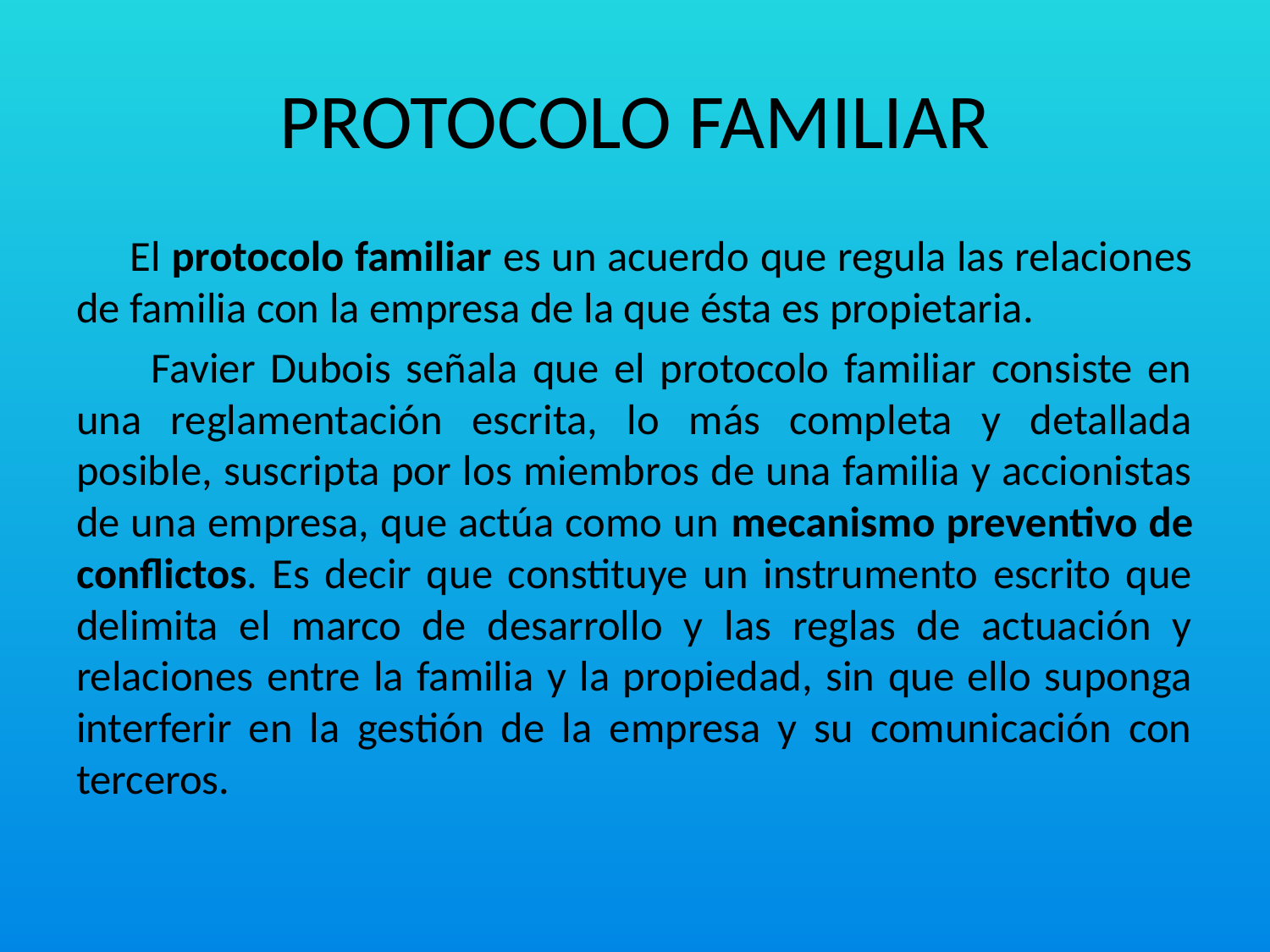

# PROTOCOLO FAMILIAR
     El protocolo familiar es un acuerdo que regula las relaciones de familia con la empresa de la que ésta es propietaria.
     Favier Dubois señala que el protocolo familiar consiste en una reglamentación escrita, lo más completa y detallada posible, suscripta por los miembros de una familia y accionistas de una empresa, que actúa como un mecanismo preventivo de conflictos. Es decir que constituye un instrumento escrito que delimita el marco de desarrollo y las reglas de actuación y relaciones entre la familia y la propiedad, sin que ello suponga interferir en la gestión de la empresa y su comunicación con terceros.